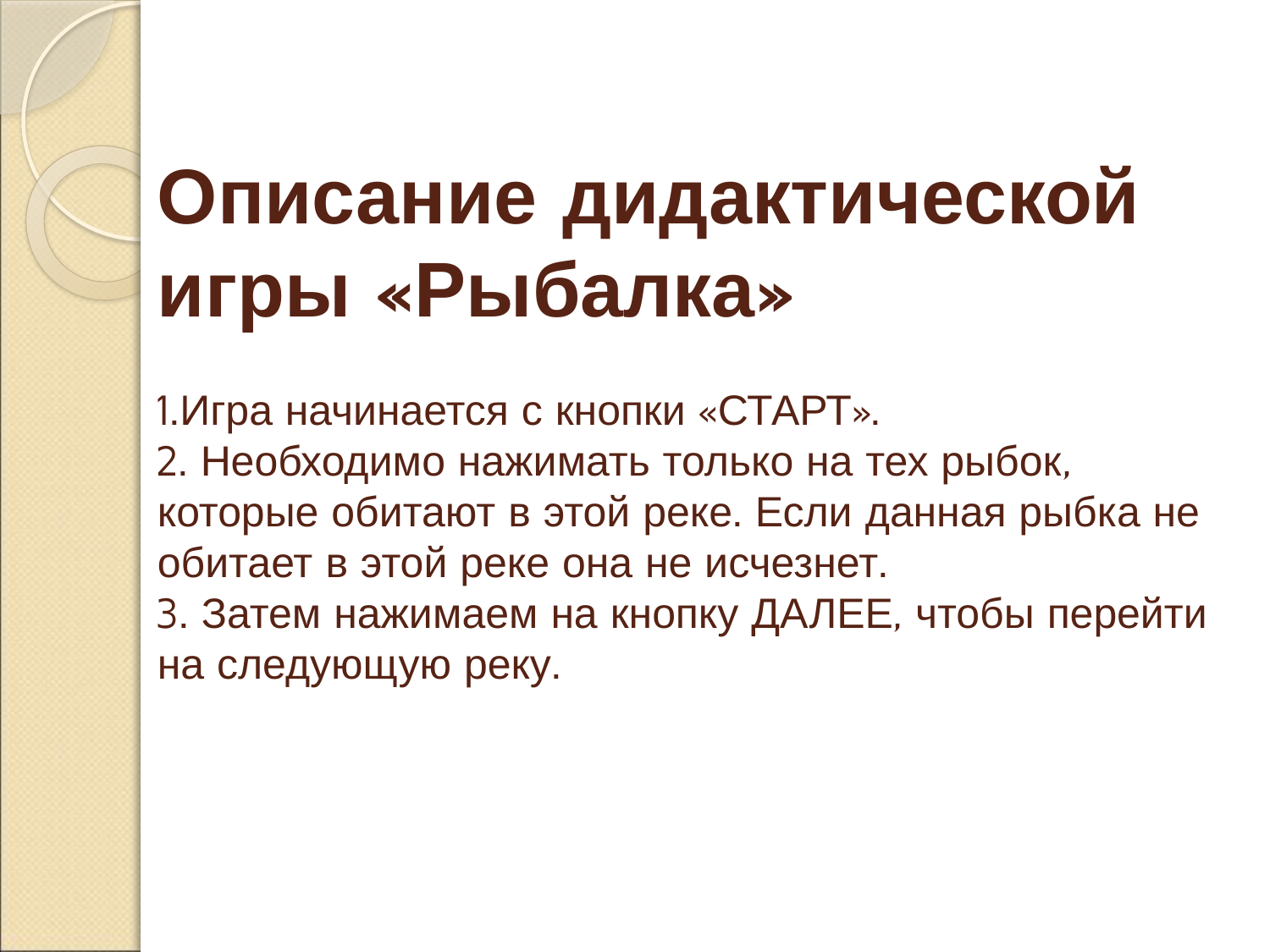

# Описание дидактической игры «Рыбалка» 1.Игра начинается с кнопки «СТАРТ». 2. Необходимо нажимать только на тех рыбок, которые обитают в этой реке. Если данная рыбка не обитает в этой реке она не исчезнет. 3. Затем нажимаем на кнопку ДАЛЕЕ, чтобы перейти на следующую реку.